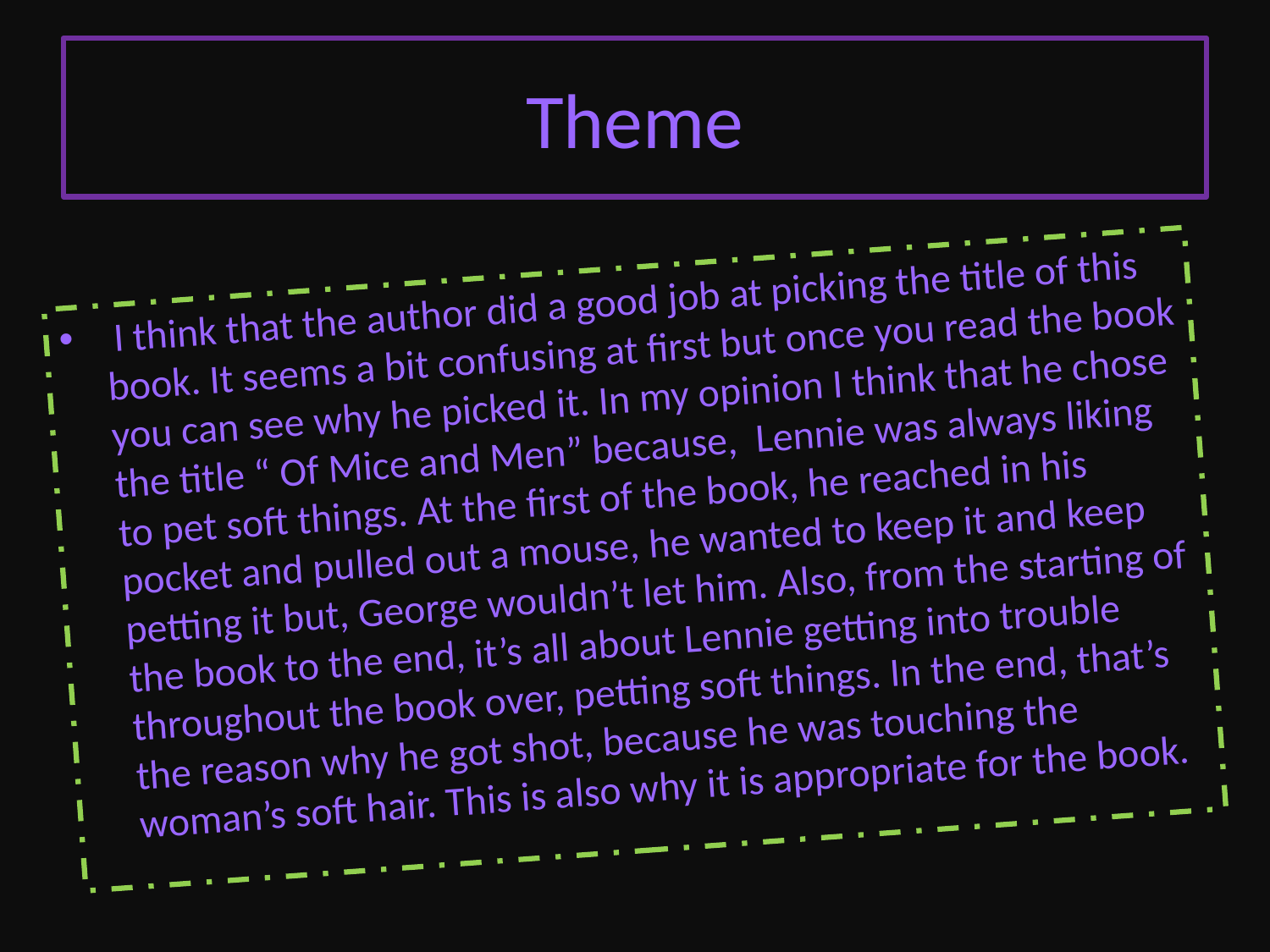

# Theme
 I think that the author did a good job at picking the title of this book. It seems a bit confusing at first but once you read the book you can see why he picked it. In my opinion I think that he chose the title “ Of Mice and Men” because,  Lennie was always liking to pet soft things. At the first of the book, he reached in his pocket and pulled out a mouse, he wanted to keep it and keep petting it but, George wouldn’t let him. Also, from the starting of the book to the end, it’s all about Lennie getting into trouble throughout the book over, petting soft things. In the end, that’s the reason why he got shot, because he was touching the woman’s soft hair. This is also why it is appropriate for the book.